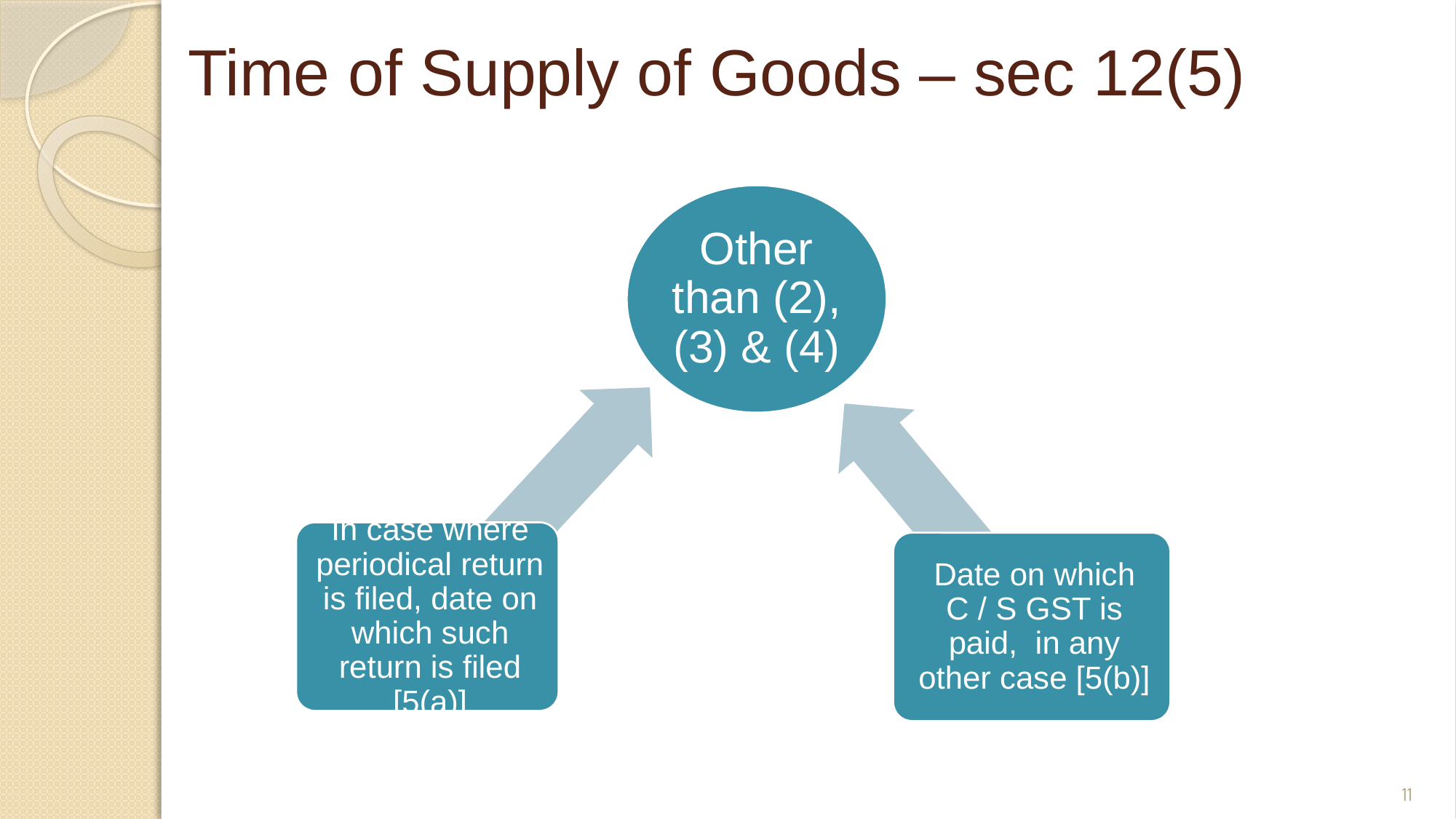

# Time of Supply of Goods – sec 12(5)
Other than (2), (3) & (4)
In case where periodical return is filed, date on which such return is filed [5(a)]
Date on which C / S GST is paid,  in any other case [5(b)]
11